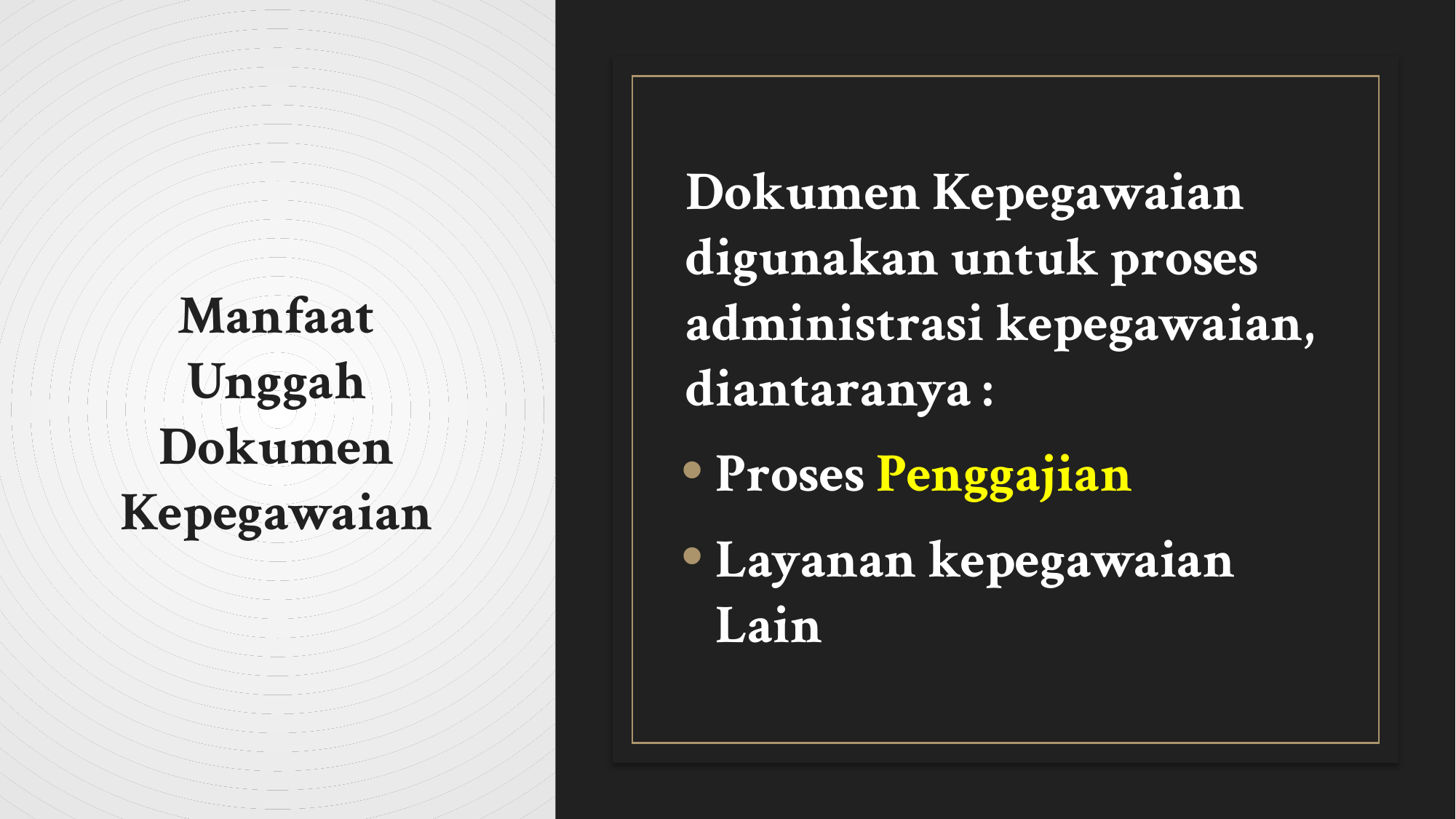

# Manfaat Unggah Dokumen Kepegawaian

Dokumen Kepegawaian digunakan untuk proses administrasi kepegawaian, diantaranya :
Proses Penggajian
Layanan kepegawaian Lain